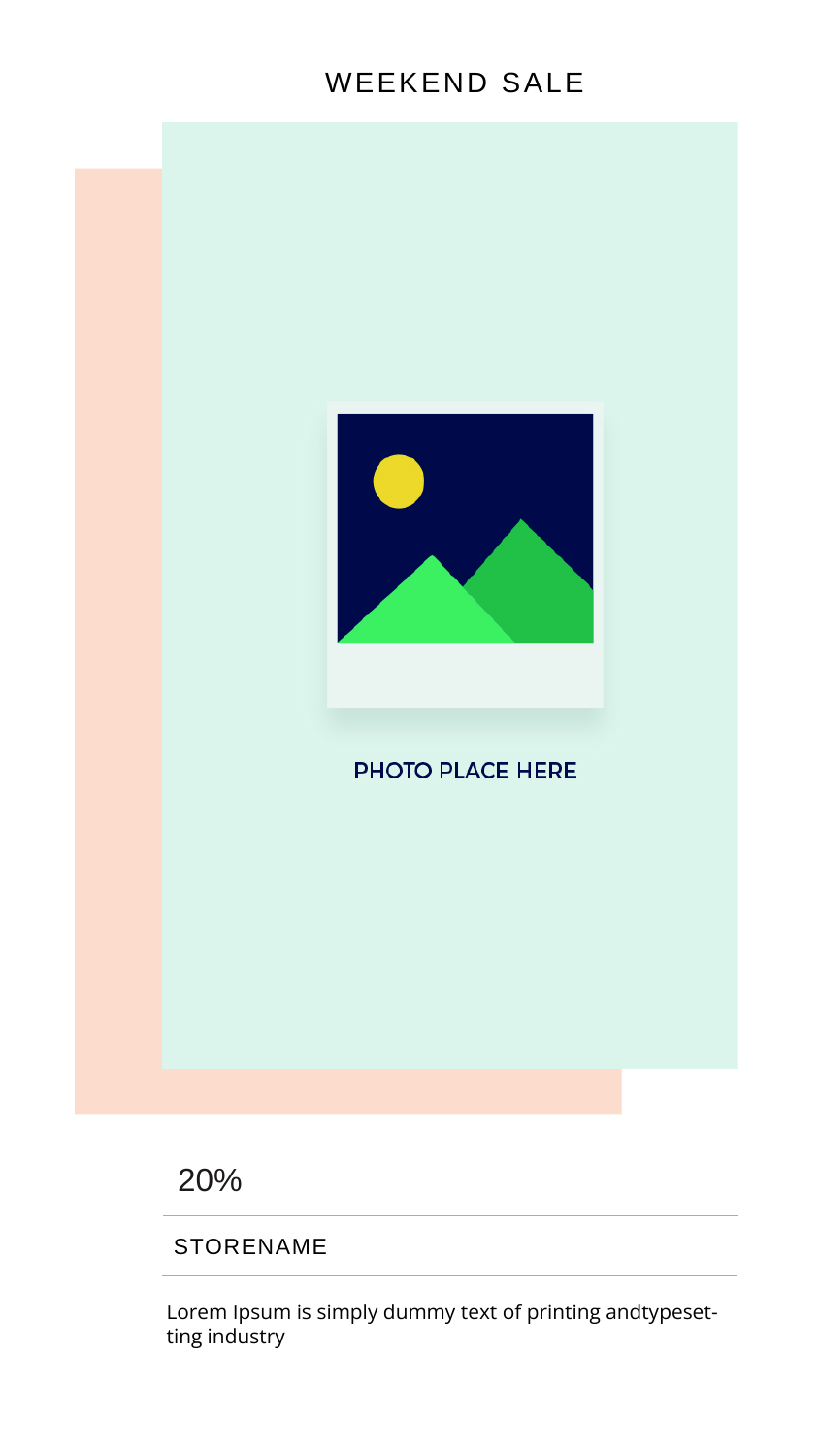

WEEKEND SALE

20%
STORENAME
Lorem Ipsum is simply dummy text of printing andtypeset-ting industry